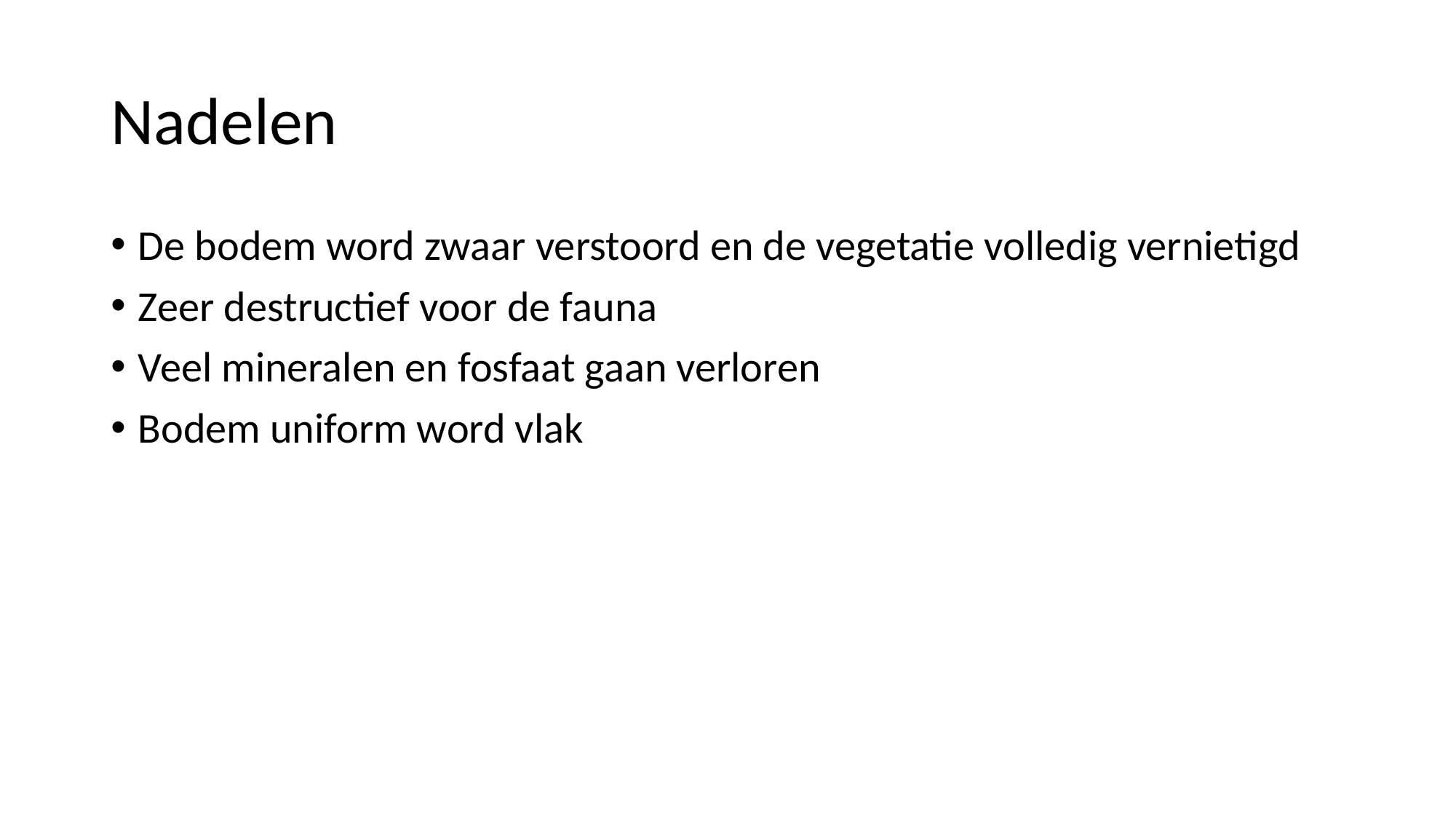

# Nadelen
De bodem word zwaar verstoord en de vegetatie volledig vernietigd
Zeer destructief voor de fauna
Veel mineralen en fosfaat gaan verloren
Bodem uniform word vlak